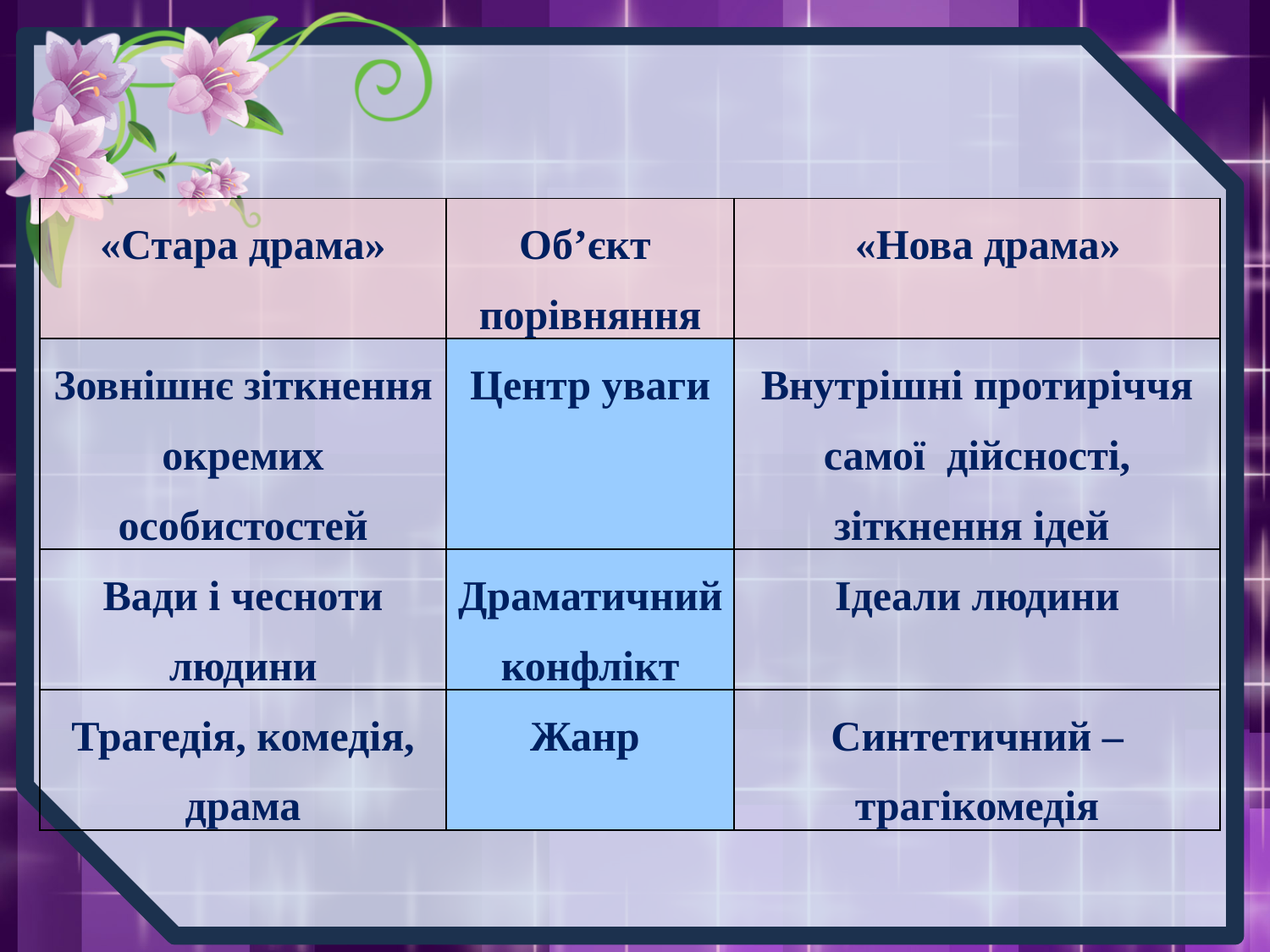

| «Стара драма» | Об’єкт порівняння | «Нова драма» |
| --- | --- | --- |
| Зовнішнє зіткнення окремих особистостей | Центр уваги | Внутрішні протиріччя самої дійсності, зіткнення ідей |
| Вади і чесноти людини | Драматичний конфлікт | Ідеали людини |
| Трагедія, комедія, драма | Жанр | Синтетичний – трагікомедія |